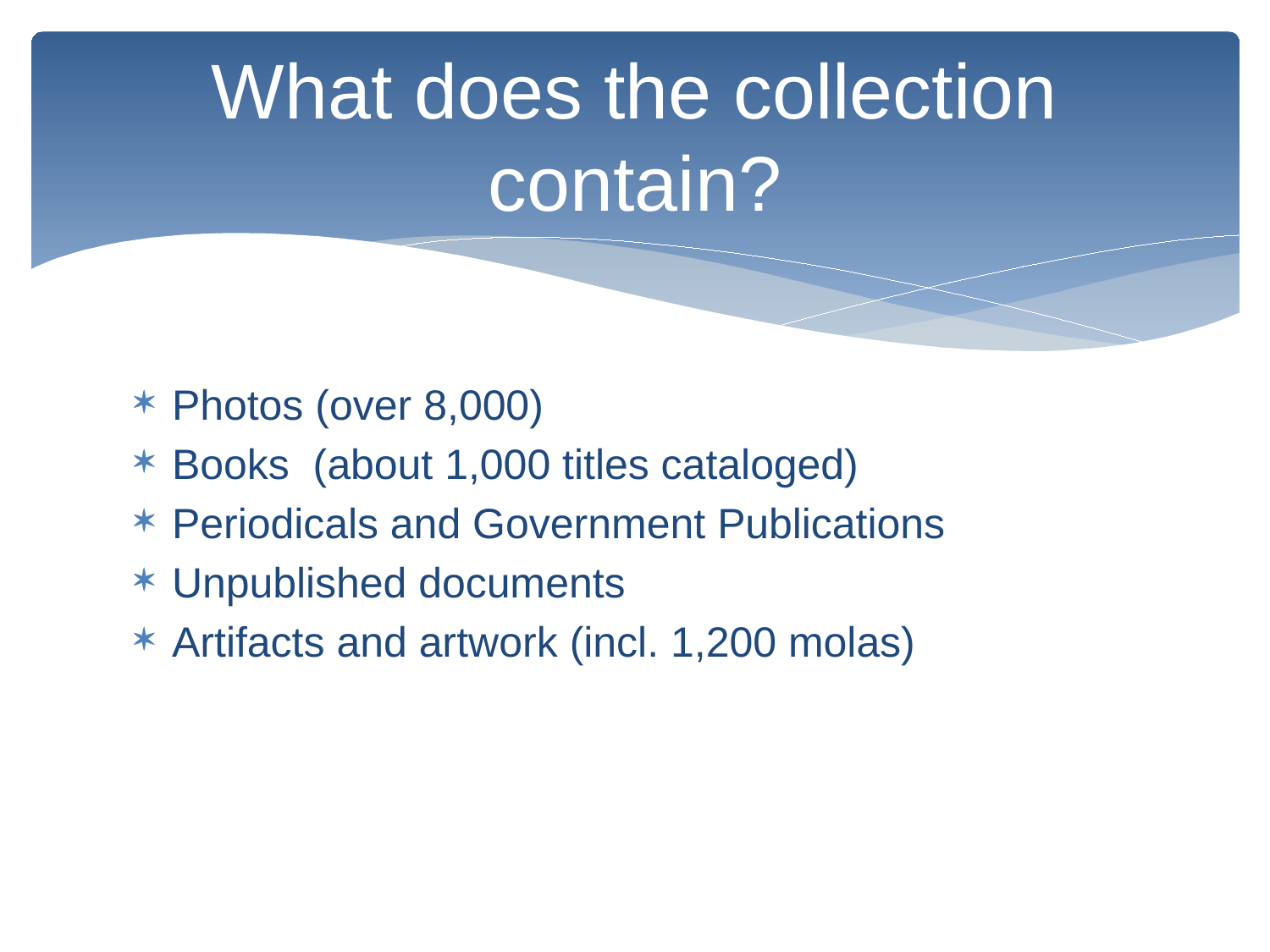

# What does the collection contain?
Photos (over 8,000)
Books  (about 1,000 titles cataloged)
Periodicals and Government Publications
Unpublished documents
Artifacts and artwork (incl. 1,200 molas)